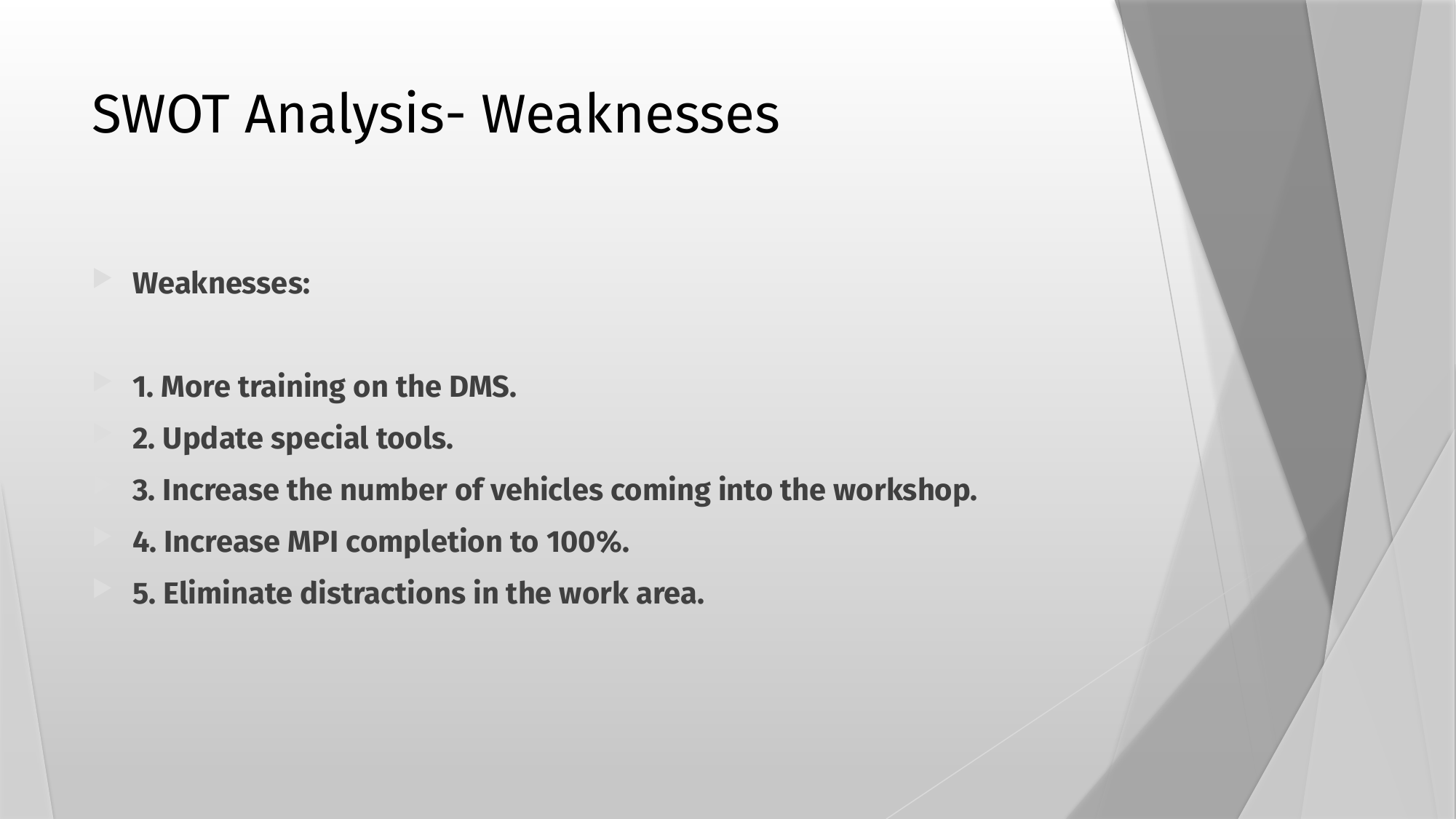

# SWOT Analysis- Weaknesses
Weaknesses:

1. More training on the DMS.
2. Update special tools.
3. Increase the number of vehicles coming into the workshop.
4. Increase MPI completion to 100%.
5. Eliminate distractions in the work area.